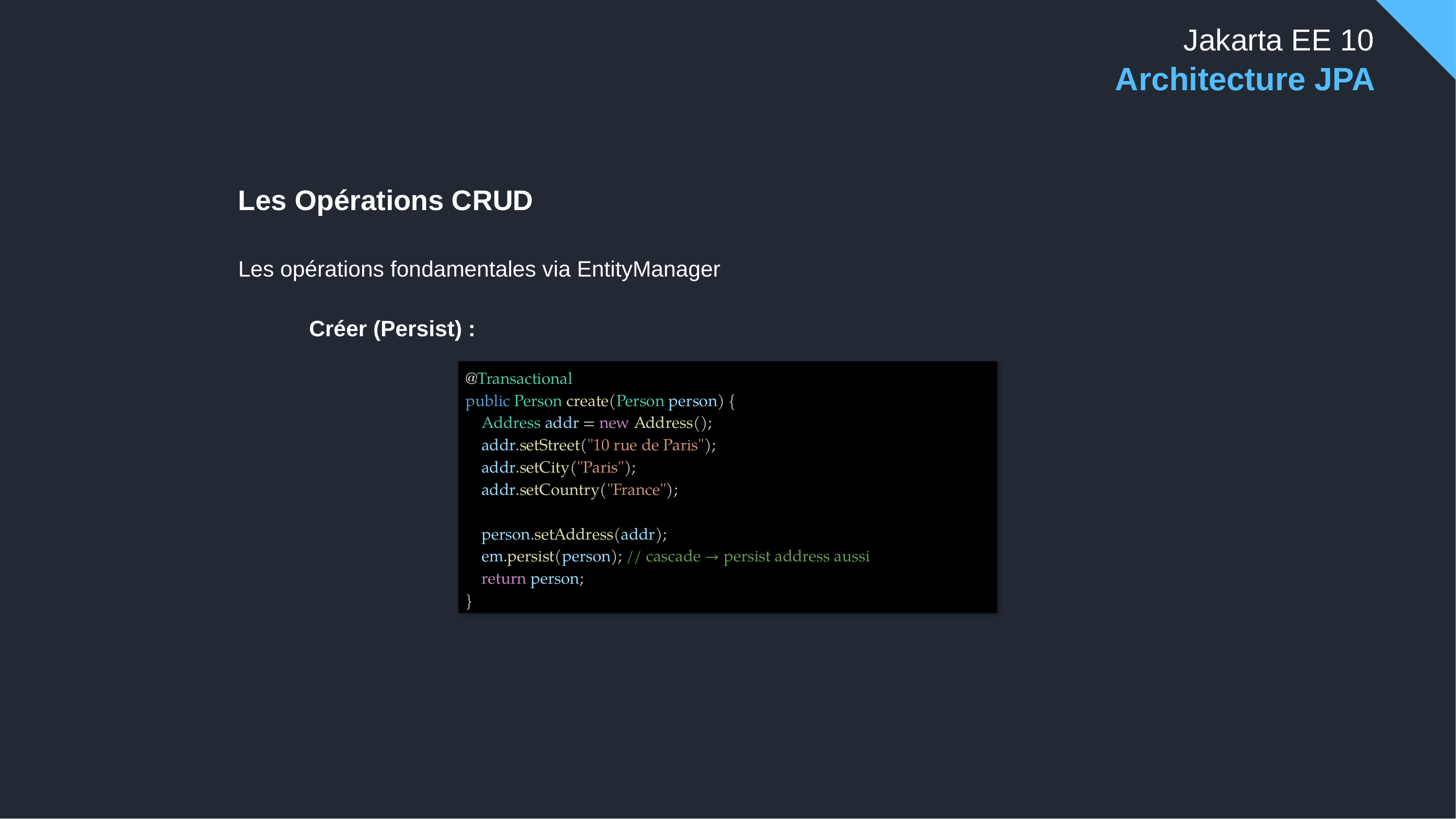

# Jakarta EE 10
Architecture JPA
Les Opérations CRUD

Les opérations fondamentales via EntityManager
Créer (Persist) :
@Transactional
public Person create(Person person) {
    Address addr = new Address();
    addr.setStreet("10 rue de Paris");
    addr.setCity("Paris");
    addr.setCountry("France");

    person.setAddress(addr);
    em.persist(person); // cascade → persist address aussi
    return person;
}